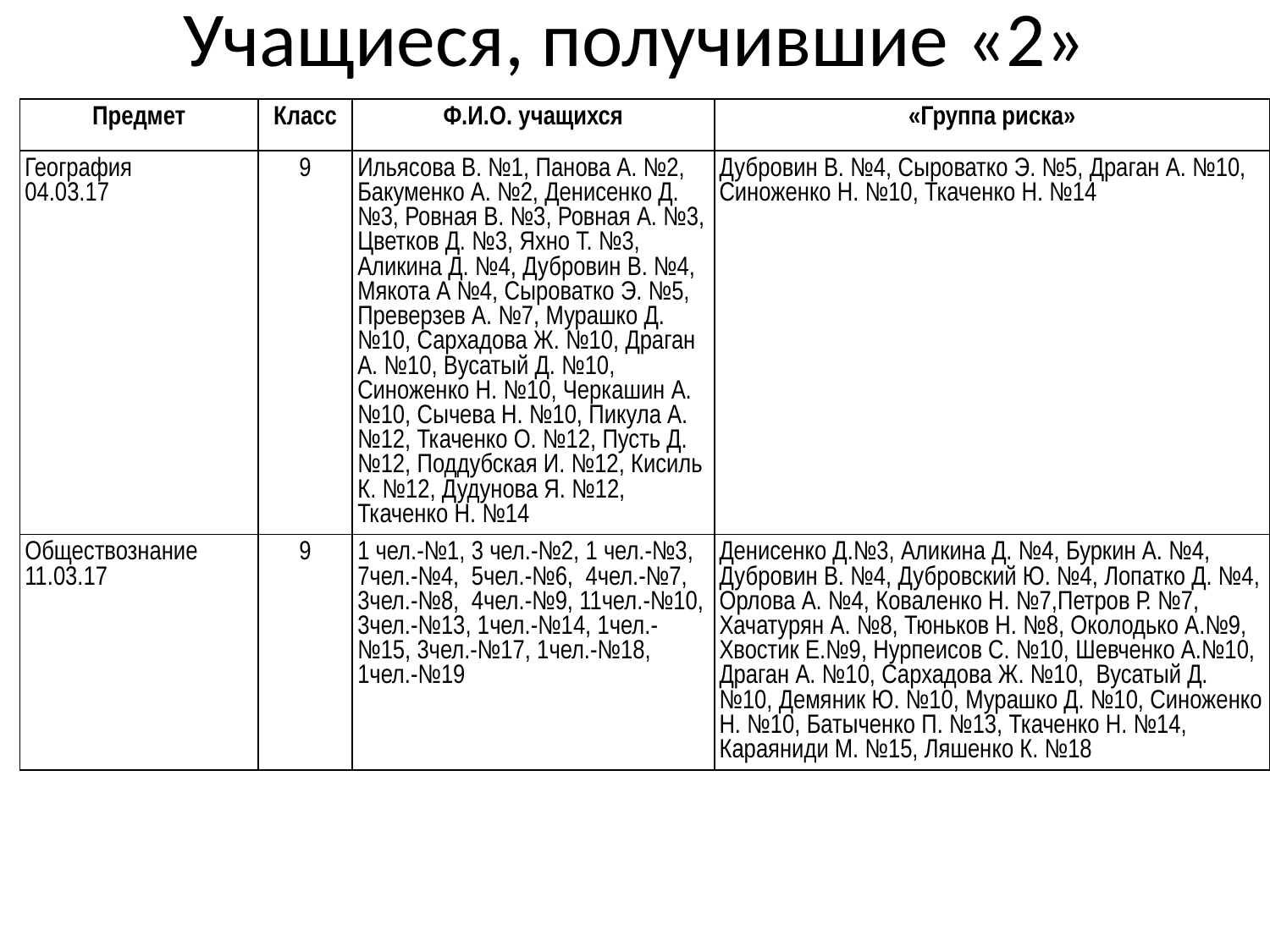

# Учащиеся, получившие «2»
| Предмет | Класс | Ф.И.О. учащихся | «Группа риска» |
| --- | --- | --- | --- |
| География 04.03.17 | 9 | Ильясова В. №1, Панова А. №2, Бакуменко А. №2, Денисенко Д. №3, Ровная В. №3, Ровная А. №3, Цветков Д. №3, Яхно Т. №3, Аликина Д. №4, Дубровин В. №4, Мякота А №4, Сыроватко Э. №5, Преверзев А. №7, Мурашко Д. №10, Сархадова Ж. №10, Драган А. №10, Вусатый Д. №10, Синоженко Н. №10, Черкашин А. №10, Сычева Н. №10, Пикула А. №12, Ткаченко О. №12, Пусть Д. №12, Поддубская И. №12, Кисиль К. №12, Дудунова Я. №12, Ткаченко Н. №14 | Дубровин В. №4, Сыроватко Э. №5, Драган А. №10, Синоженко Н. №10, Ткаченко Н. №14 |
| Обществознание 11.03.17 | 9 | 1 чел.-№1, 3 чел.-№2, 1 чел.-№3, 7чел.-№4, 5чел.-№6, 4чел.-№7, 3чел.-№8, 4чел.-№9, 11чел.-№10, 3чел.-№13, 1чел.-№14, 1чел.-№15, 3чел.-№17, 1чел.-№18, 1чел.-№19 | Денисенко Д.№3, Аликина Д. №4, Буркин А. №4, Дубровин В. №4, Дубровский Ю. №4, Лопатко Д. №4, Орлова А. №4, Коваленко Н. №7,Петров Р. №7, Хачатурян А. №8, Тюньков Н. №8, Околодько А.№9, Хвостик Е.№9, Нурпеисов С. №10, Шевченко А.№10, Драган А. №10, Сархадова Ж. №10, Вусатый Д. №10, Демяник Ю. №10, Мурашко Д. №10, Синоженко Н. №10, Батыченко П. №13, Ткаченко Н. №14, Караяниди М. №15, Ляшенко К. №18 |